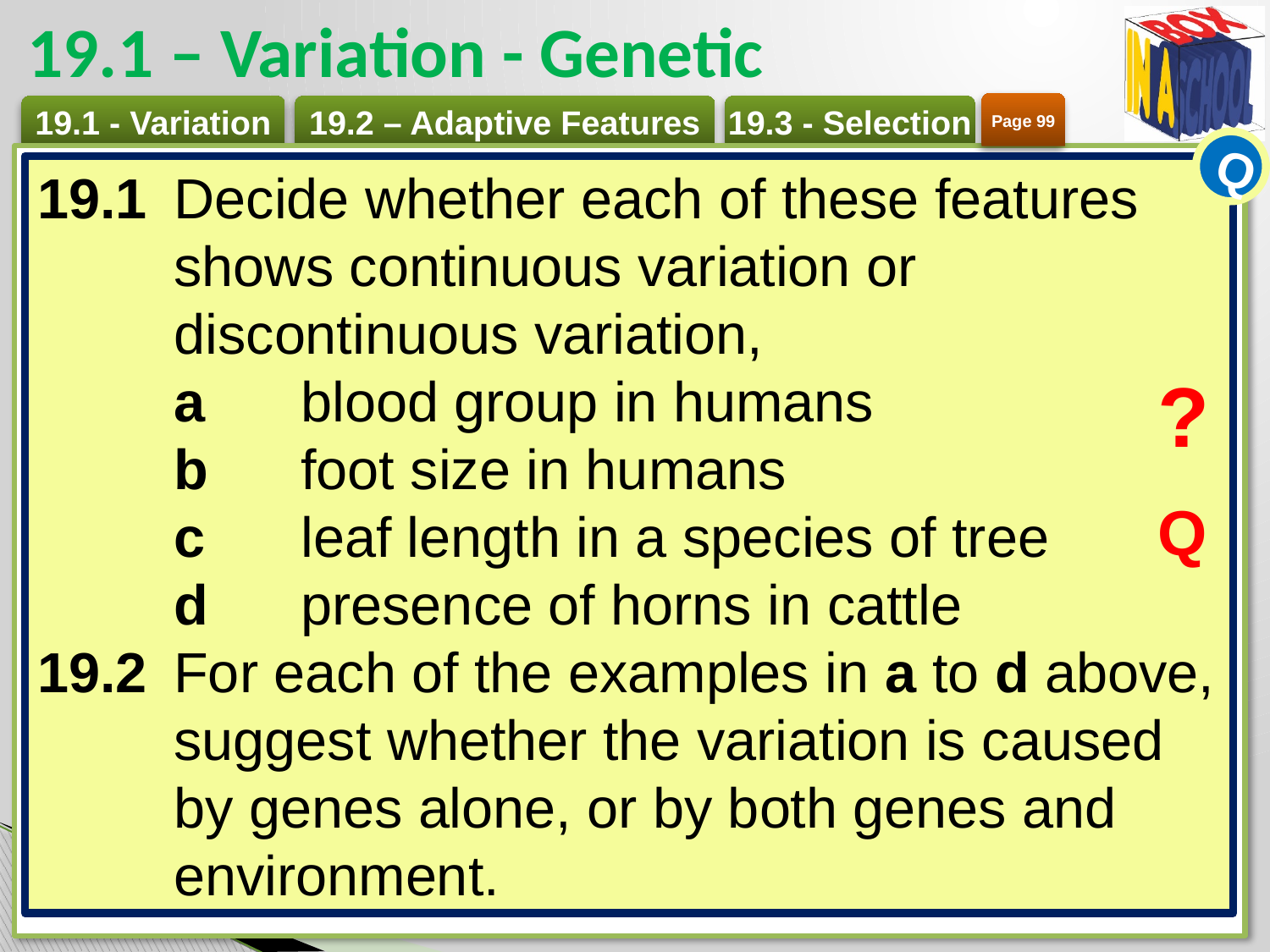

# 19.1 – Variation - Genetic
Page 99
Q
19.1 	Decide whether each of these features shows continuous variation or discontinuous variation,
a 	blood group in humans
b 	foot size in humans
	c 	leaf length in a species of tree
d 	presence of horns in cattle
19.2 	For each of the examples in a to d above, suggest whether the variation is caused by genes alone, or by both genes and environment.
?
Q